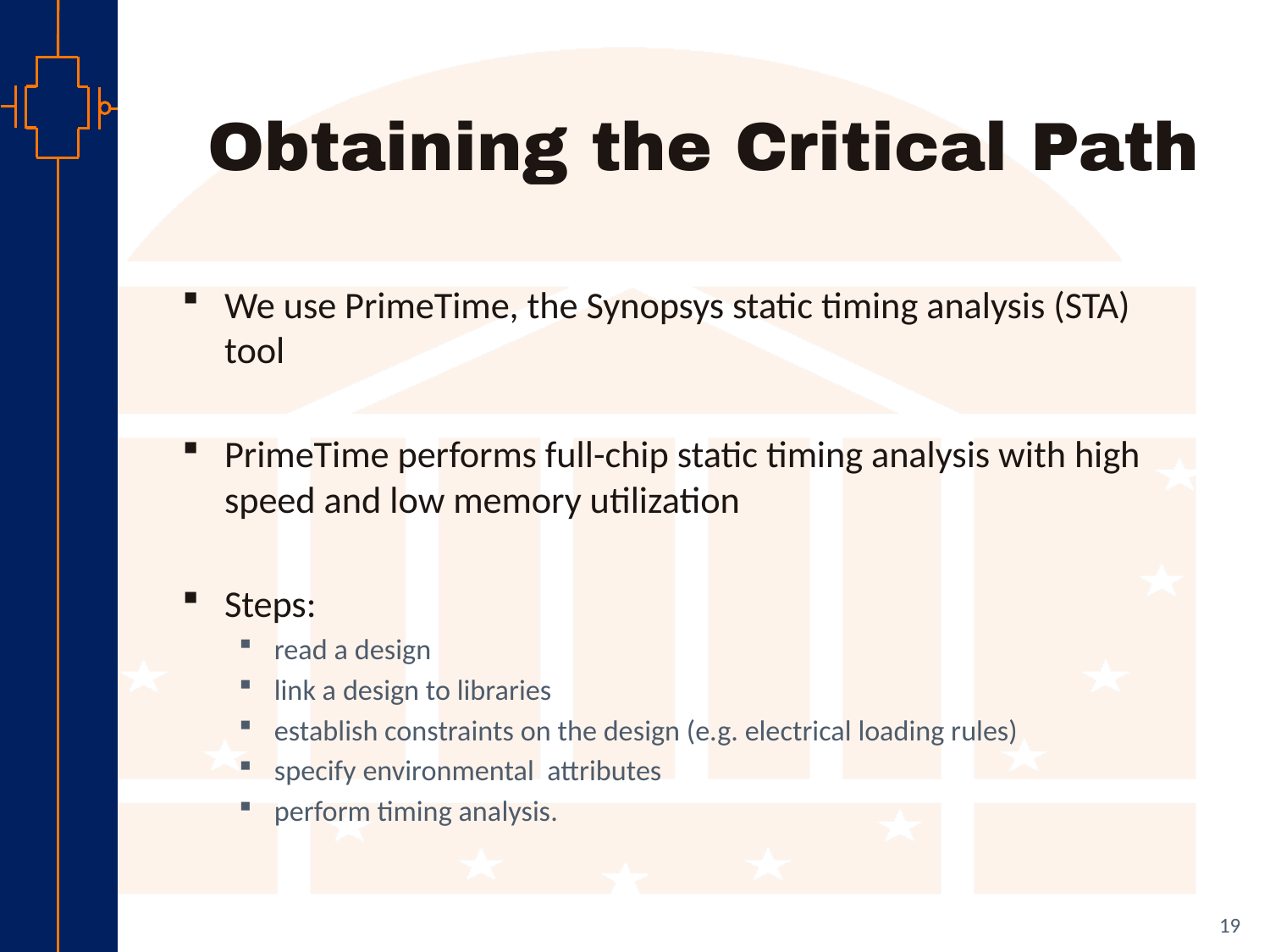

# Obtaining the Critical Path

We use PrimeTime, the Synopsys static timing analysis (STA) tool

PrimeTime performs full-chip static timing analysis with high speed and low memory utilization

Steps:
read a design
link a design to libraries
establish constraints on the design (e.g. electrical loading rules)
specify environmental  attributes
perform timing analysis.
19